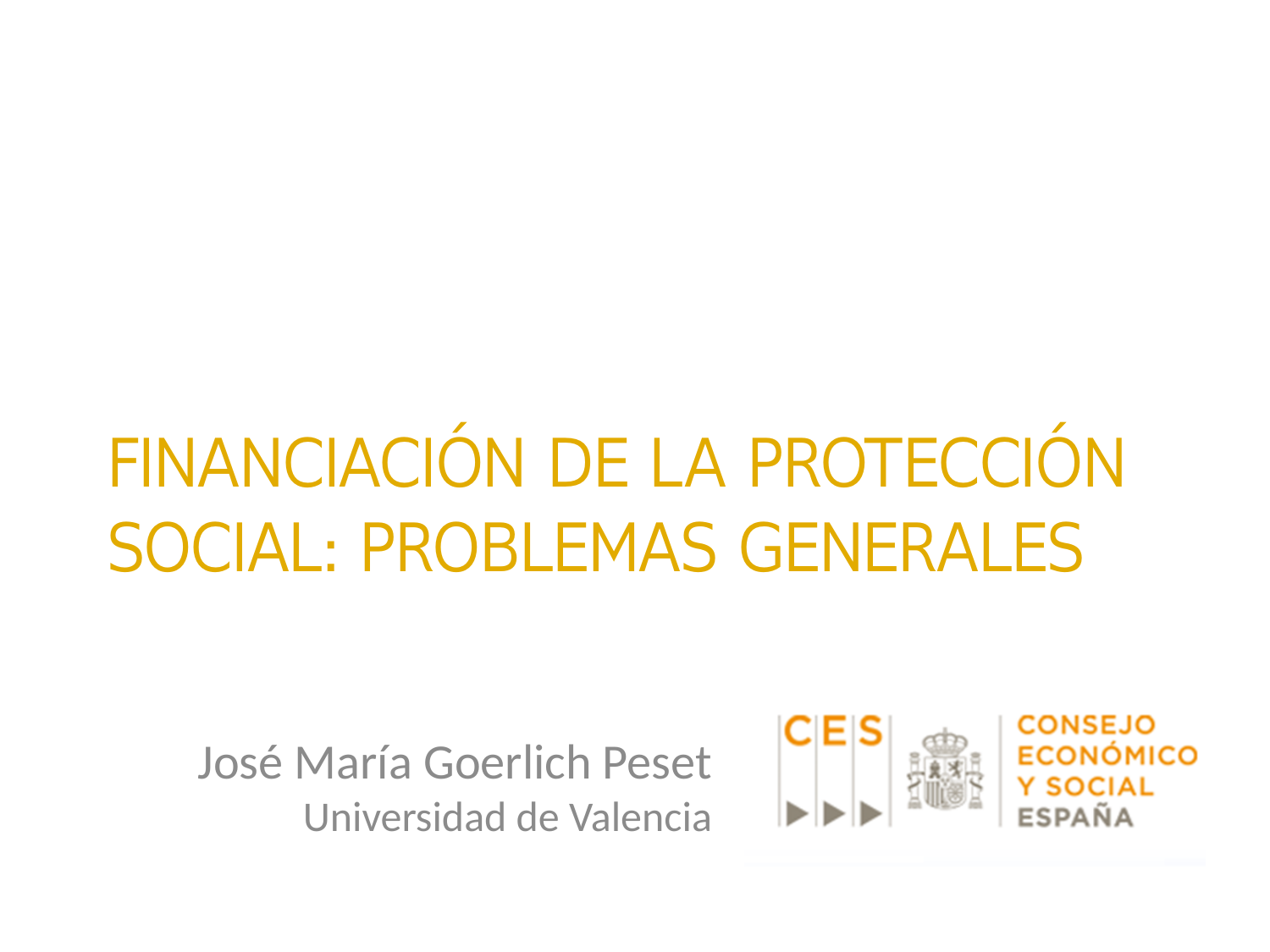

# Financiación de la protección social: problemas generales
José María Goerlich Peset
Universidad de Valencia